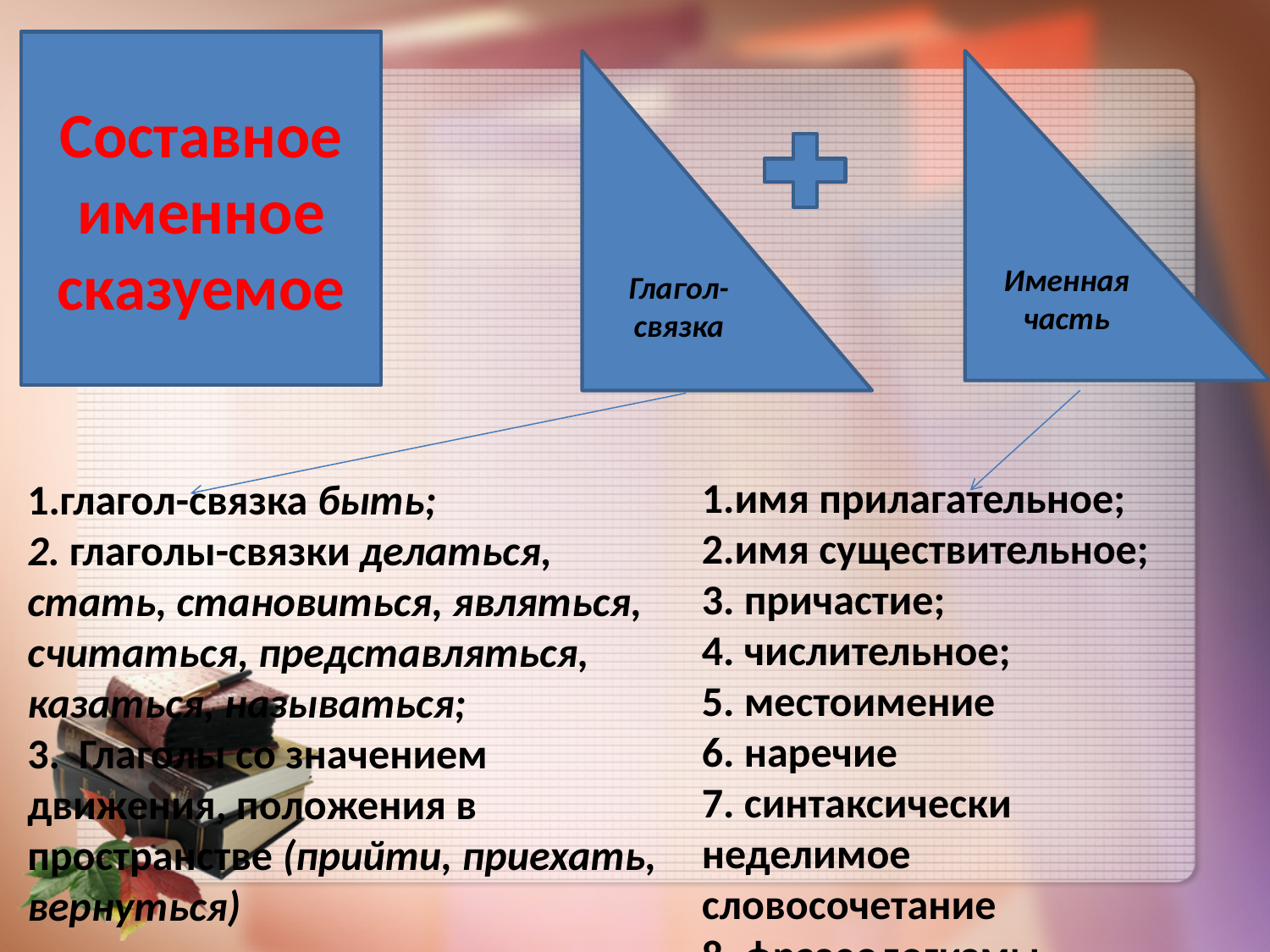

# Составное именное сказуемое
Глагол-связка
Именная часть

1.имя прилагательное;
2.имя существительное;
3. причастие;
4. числительное;
5. местоимение
6. наречие
7. синтаксически неделимое словосочетание
8. фразеологизмы
1.глагол-связка быть;
2. глаголы-связки делаться, стать, становиться, являться, считаться, представляться, казаться, называться;
3.  Глаголы со значением движения, положения в пространстве (прийти, приехать, вернуться)